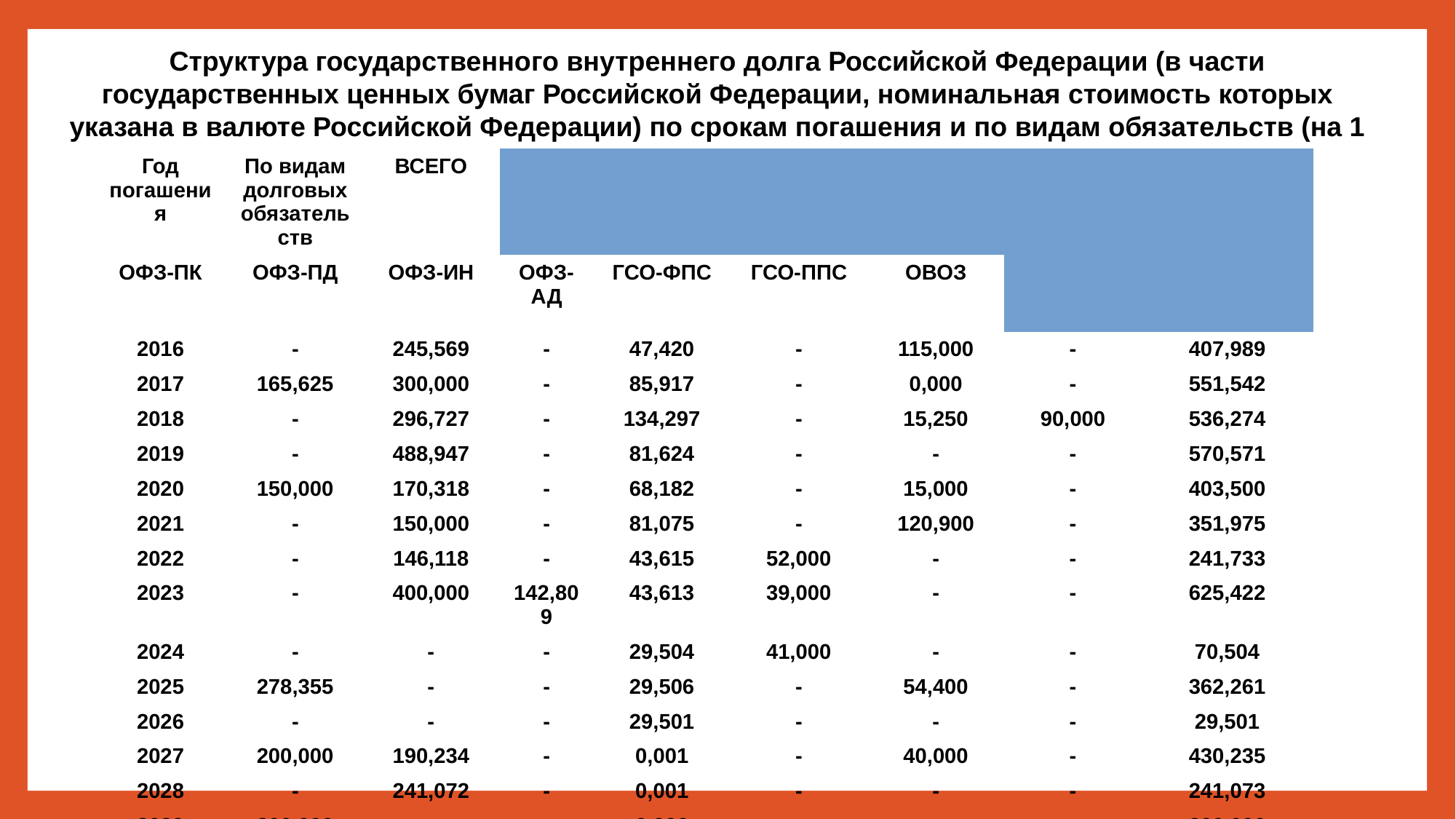

Структура государственного внутреннего долга Российской Федерации (в части государственных ценных бумаг Российской Федерации, номинальная стоимость которых указана в валюте Российской Федерации) по срокам погашения и по видам обязательств (на 1 февраля 2016 г.)
| Год погашения | По видам долговых обязательств | ВСЕГО |
| --- | --- | --- |
| ОФЗ-ПК | ОФЗ-ПД | ОФЗ-ИН | ОФЗ-АД | ГСО-ФПС | ГСО-ППС | ОВОЗ |
| 2016 | - | 245,569 | - | 47,420 | - | 115,000 | - | 407,989 |
| 2017 | 165,625 | 300,000 | - | 85,917 | - | 0,000 | - | 551,542 |
| 2018 | - | 296,727 | - | 134,297 | - | 15,250 | 90,000 | 536,274 |
| 2019 | - | 488,947 | - | 81,624 | - | - | - | 570,571 |
| 2020 | 150,000 | 170,318 | - | 68,182 | - | 15,000 | - | 403,500 |
| 2021 | - | 150,000 | - | 81,075 | - | 120,900 | - | 351,975 |
| 2022 | - | 146,118 | - | 43,615 | 52,000 | - | - | 241,733 |
| 2023 | - | 400,000 | 142,809 | 43,613 | 39,000 | - | - | 625,422 |
| 2024 | - | - | - | 29,504 | 41,000 | - | - | 70,504 |
| 2025 | 278,355 | - | - | 29,506 | - | 54,400 | - | 362,261 |
| 2026 | - | - | - | 29,501 | - | - | - | 29,501 |
| 2027 | 200,000 | 190,234 | - | 0,001 | - | 40,000 | - | 430,235 |
| 2028 | - | 241,072 | - | 0,001 | - | - | - | 241,073 |
| 2029 | 200,000 | - | - | 0,006 | - | - | - | 200,006 |
| 2030 | - | - | - | - | - | - | - | - |
| 2031 | - | - | - | - | - | - | - | - |
| 2032 | 200,000 | - | - | - | - | - | - | 200,000 |
| 2033 | - | - | - | - | - | - | - | - |
| 2034 | 200,000 | - | - | 29,228 | - | - | - | 229,228 |
| 2035 | - | - | - | 58,456 | - | - | - | 58,456 |
| 2036 | - | - | - | 29,228 | - | - | - | 29,228 |
| ИТОГО | 1 393,980 | 2 628,985 | 142,809 | 791,174 | 132,000 | 360,550 | 90,000 | 5 539,498 |